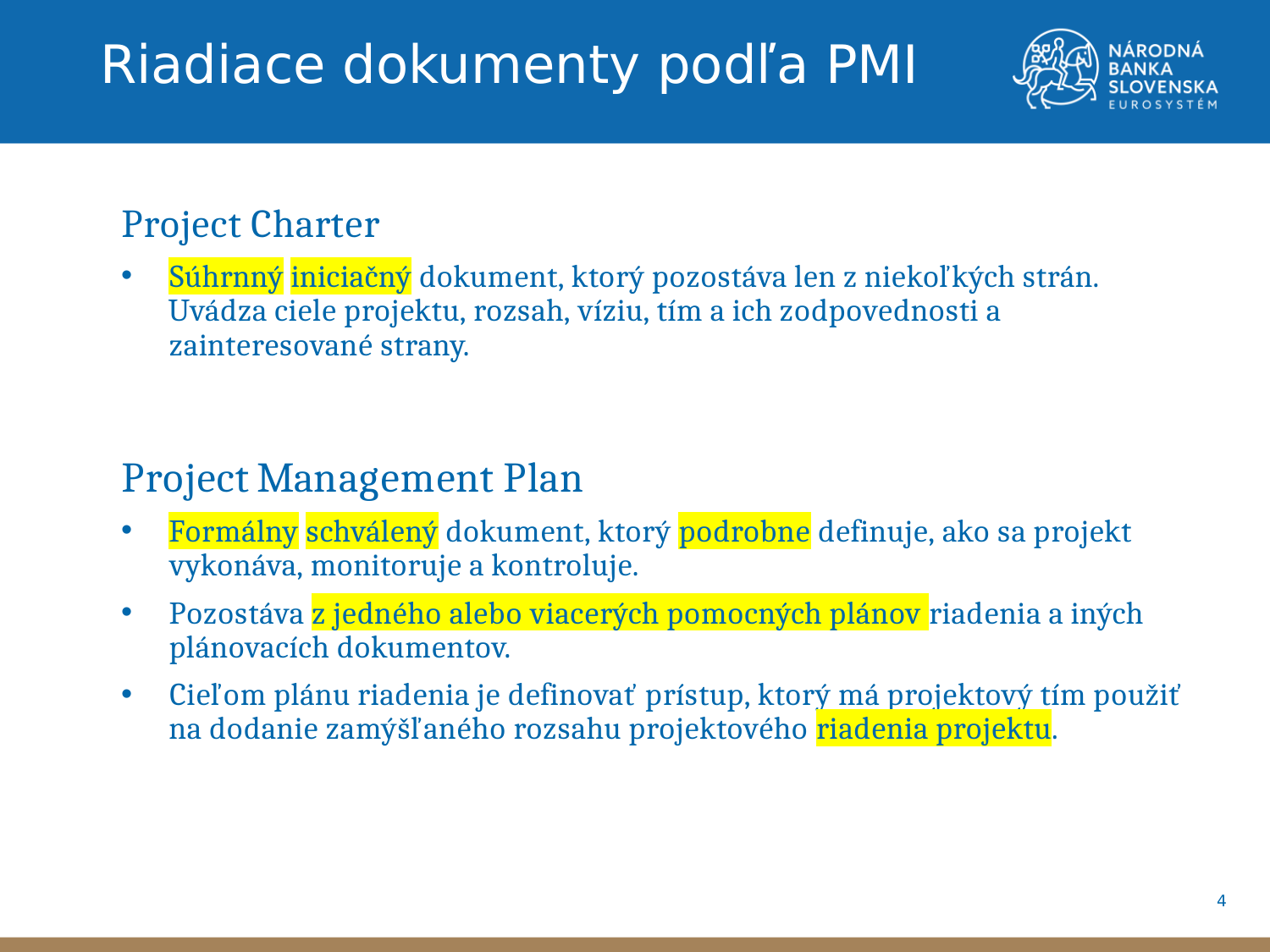

Riadiace dokumenty podľa PMI
Project Charter
Súhrnný iniciačný dokument, ktorý pozostáva len z niekoľkých strán. Uvádza ciele projektu, rozsah, víziu, tím a ich zodpovednosti a zainteresované strany.
Project Management Plan
Formálny schválený dokument, ktorý podrobne definuje, ako sa projekt vykonáva, monitoruje a kontroluje.
Pozostáva z jedného alebo viacerých pomocných plánov riadenia a iných plánovacích dokumentov.
Cieľom plánu riadenia je definovať prístup, ktorý má projektový tím použiť na dodanie zamýšľaného rozsahu projektového riadenia projektu.

4